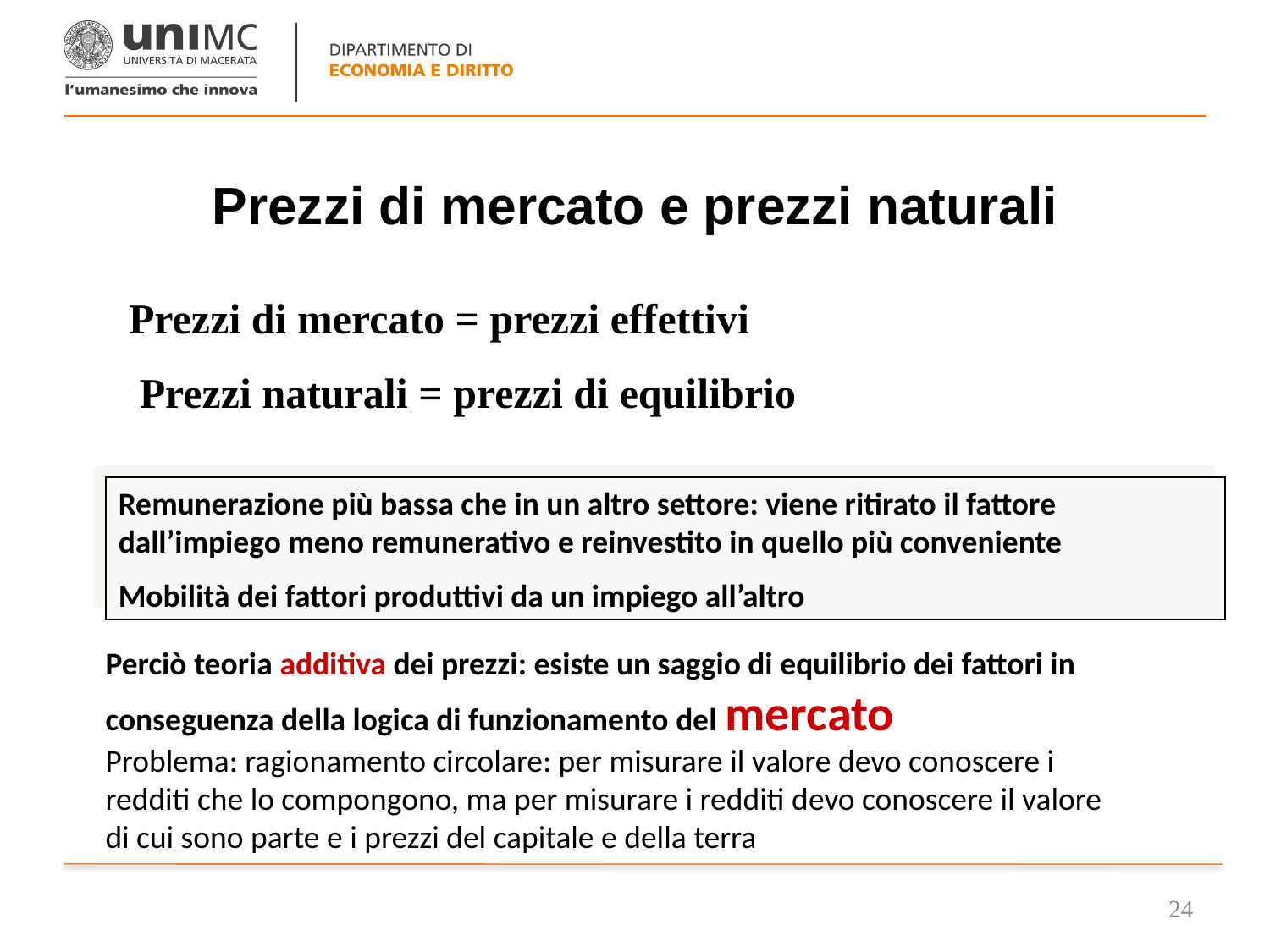

# Prezzi di mercato e prezzi naturali
Prezzi di mercato = prezzi effettivi
Prezzi naturali = prezzi di equilibrio
Remunerazione più bassa che in un altro settore: viene ritirato il fattore dall’impiego meno remunerativo e reinvestito in quello più conveniente
Mobilità dei fattori produttivi da un impiego all’altro
Perciò teoria additiva dei prezzi: esiste un saggio di equilibrio dei fattori in conseguenza della logica di funzionamento del mercato
Problema: ragionamento circolare: per misurare il valore devo conoscere i redditi che lo compongono, ma per misurare i redditi devo conoscere il valore di cui sono parte e i prezzi del capitale e della terra
24